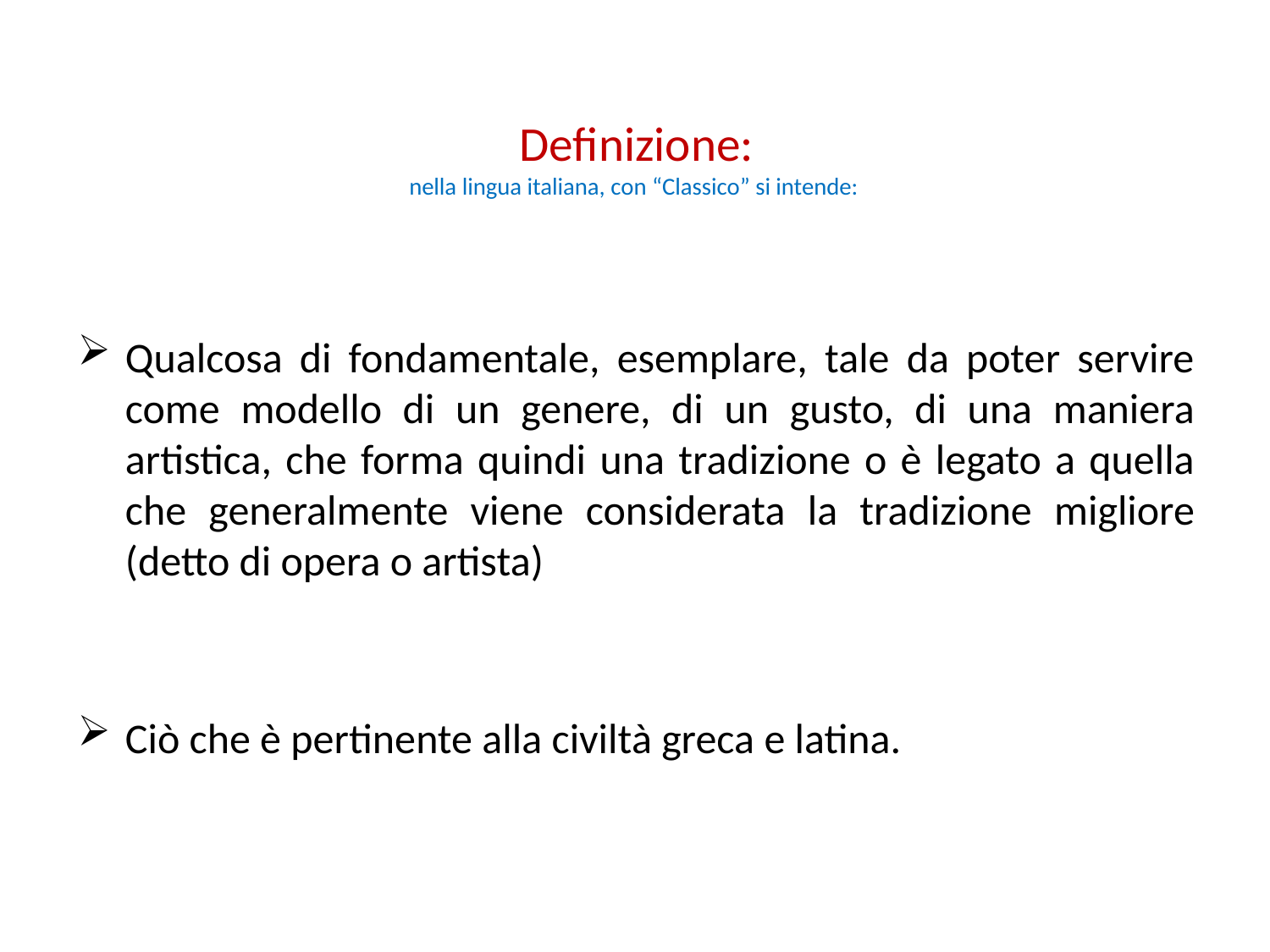

# Definizione: nella lingua italiana, con “Classico” si intende:
Qualcosa di fondamentale, esemplare, tale da poter servire come modello di un genere, di un gusto, di una maniera artistica, che forma quindi una tradizione o è legato a quella che generalmente viene considerata la tradizione migliore (detto di opera o artista)

Ciò che è pertinente alla civiltà greca e latina.